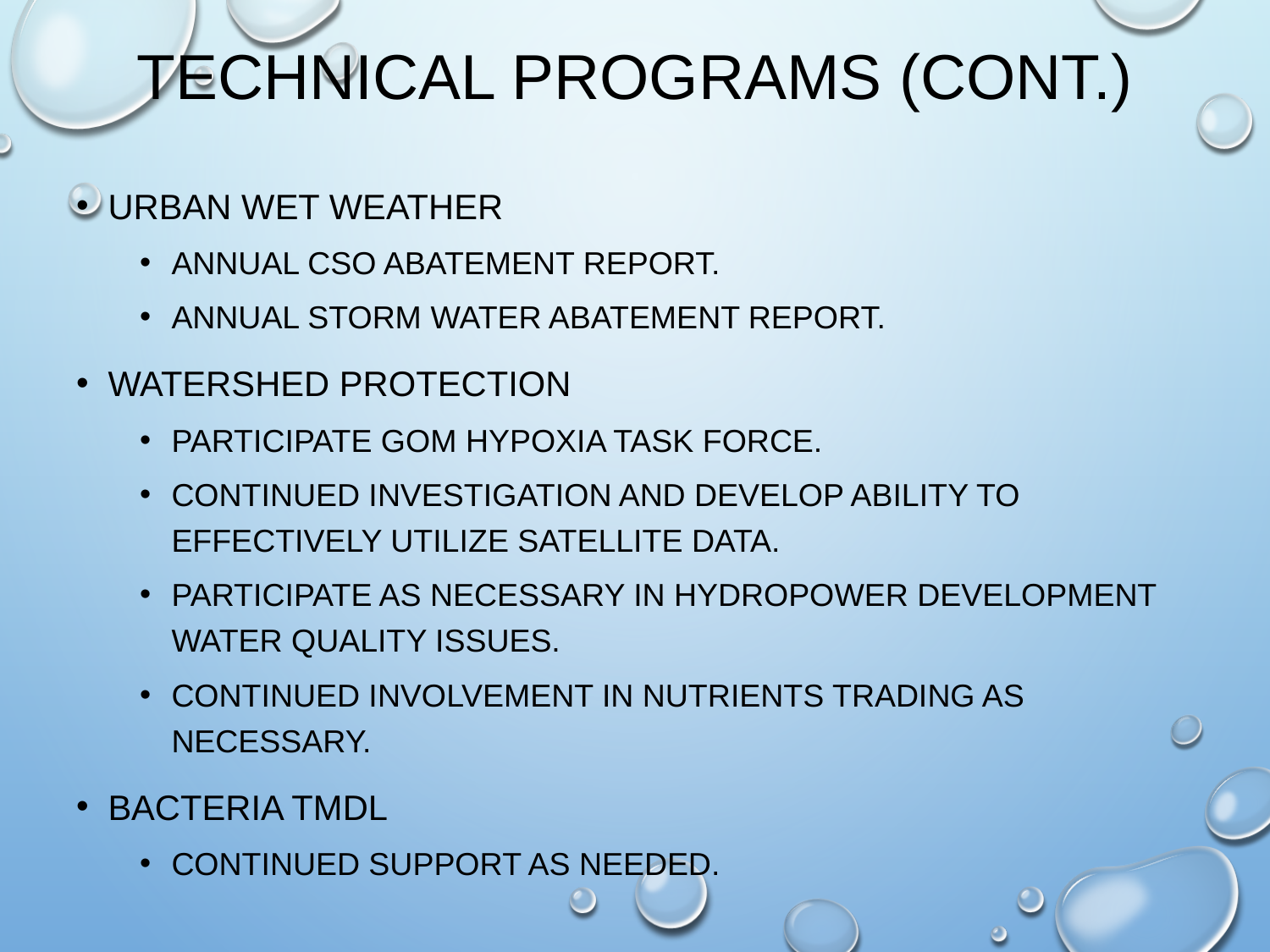

# Technical Programs (cont.)
Urban Wet Weather
Annual CSO Abatement Report.
Annual Storm Water Abatement Report.
Watershed Protection
Participate GOM Hypoxia Task Force.
Continued investigation and develop ability to effectively utilize satellite data.
Participate as necessary in hydropower development water quality issues.
Continued involvement in nutrients trading as necessary.
Bacteria TMDL
Continued support as needed.